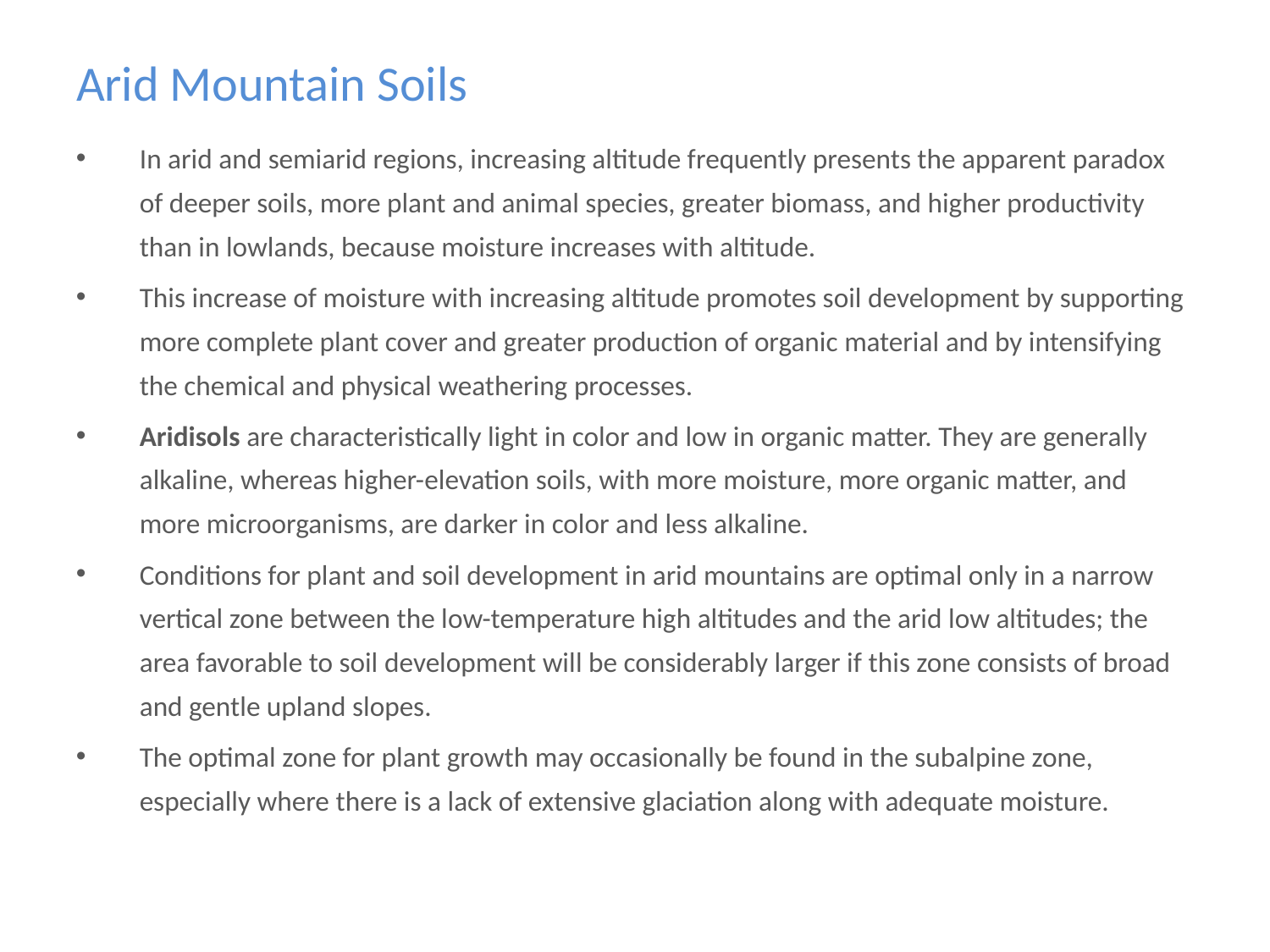

# Arid Mountain Soils

In arid and semiarid regions, increasing altitude frequently presents the apparent paradox of deeper soils, more plant and animal species, greater biomass, and higher productivity than in lowlands, because moisture increases with altitude.
This increase of moisture with increasing altitude promotes soil development by supporting more complete plant cover and greater production of organic material and by intensifying the chemical and physical weathering processes.
Aridisols are characteristically light in color and low in organic matter. They are generally alkaline, whereas higher-elevation soils, with more moisture, more organic matter, and more microorganisms, are darker in color and less alkaline.
Conditions for plant and soil development in arid mountains are optimal only in a narrow vertical zone between the low-temperature high altitudes and the arid low altitudes; the area favorable to soil development will be considerably larger if this zone consists of broad and gentle upland slopes.
The optimal zone for plant growth may occasionally be found in the subalpine zone, especially where there is a lack of extensive glaciation along with adequate moisture.